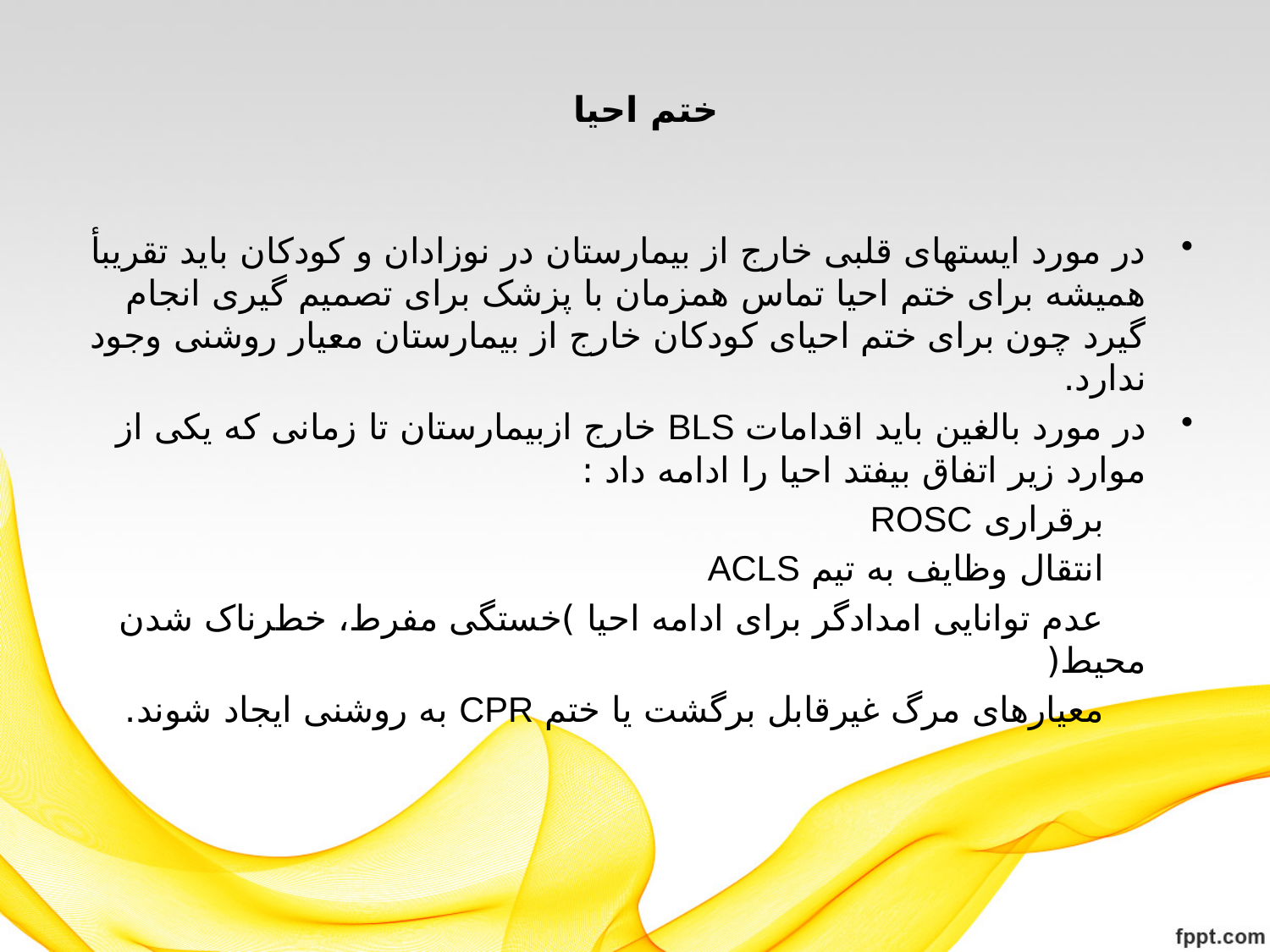

# ختم احیا
در مورد ایستهای قلبی خارج از بیمارستان در نوزادان و کودکان باید تقریبأ همیشه برای ختم احیا تماس همزمان با پزشک برای تصمیم گیری انجام گیرد چون برای ختم احیای کودکان خارج از بیمارستان معیار روشنی وجود ندارد.
در مورد بالغین باید اقدامات BLS خارج ازبیمارستان تا زمانی که یکی از موارد زیر اتفاق بیفتد احیا را ادامه داد :
        برقراری ROSC
        انتقال وظایف به تیم ACLS
        عدم توانایی امدادگر برای ادامه احیا )خستگی مفرط، خطرناک شدن محیط(
        معیارهای مرگ غیرقابل برگشت یا ختم CPR به روشنی ایجاد شوند.